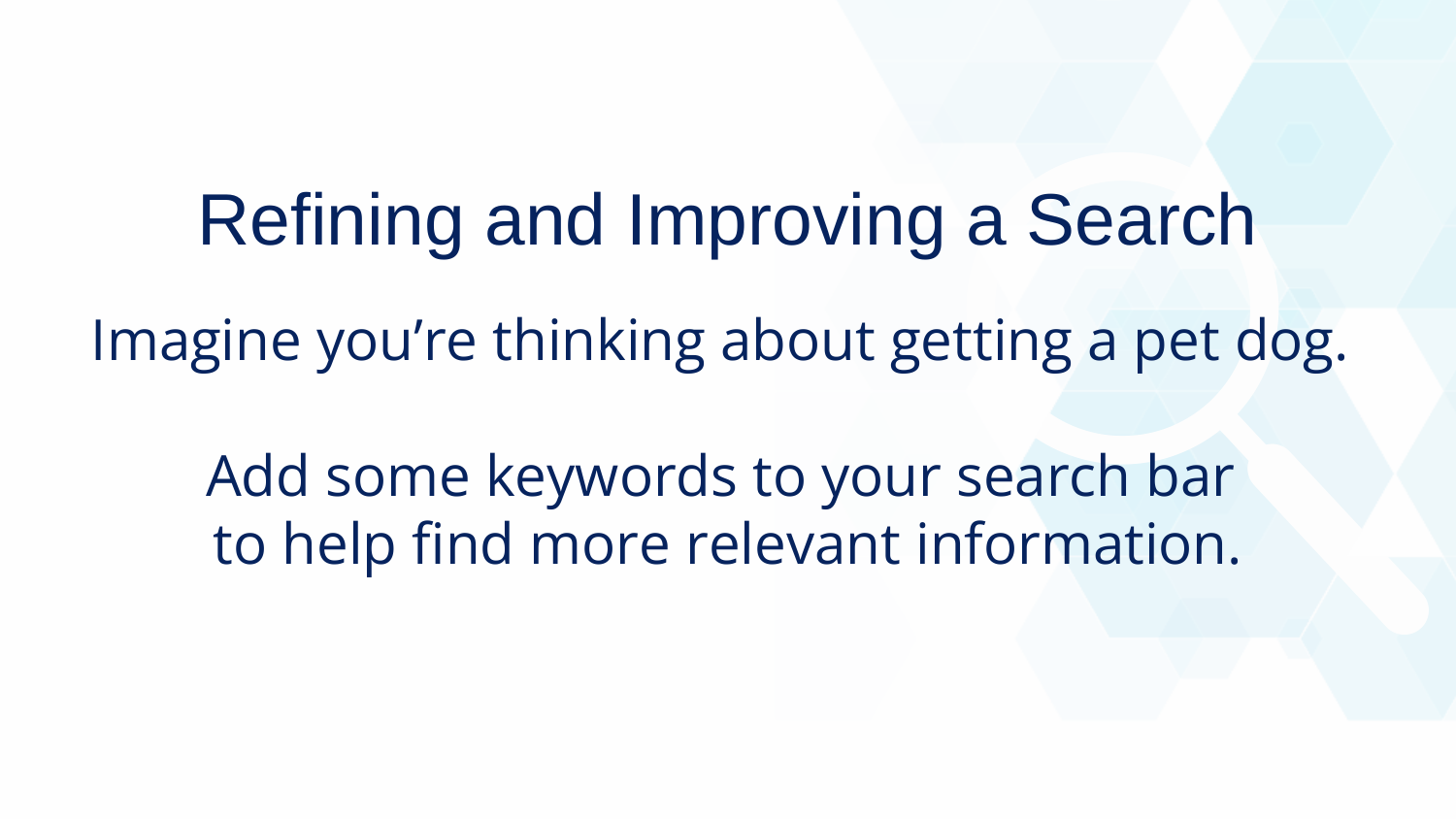

Refining and Improving a Search
Imagine you’re thinking about getting a pet dog.

Add some keywords to your search bar
to help find more relevant information.